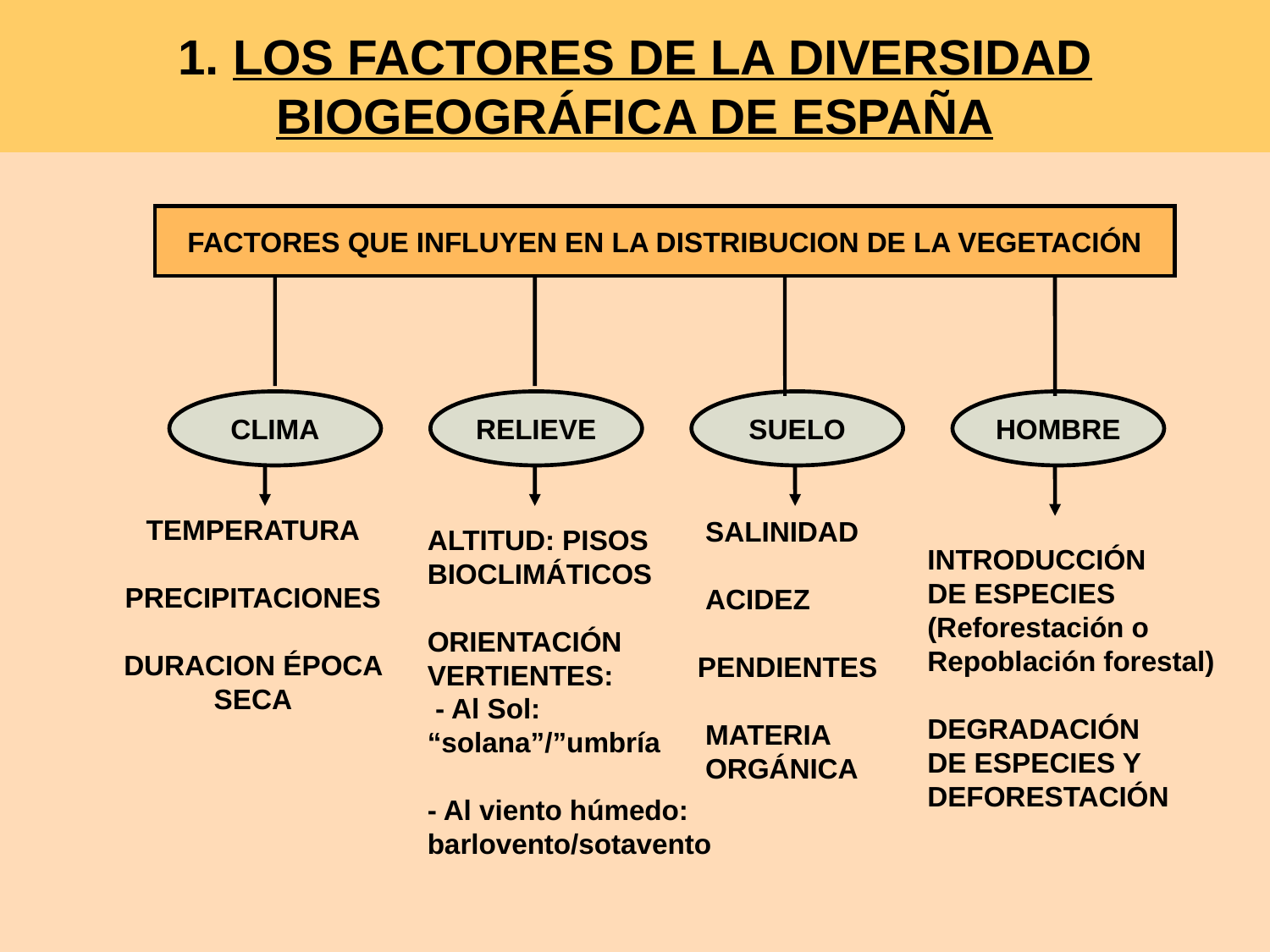

# 1. LOS FACTORES DE LA DIVERSIDAD BIOGEOGRÁFICA DE ESPAÑA
FACTORES QUE INFLUYEN EN LA DISTRIBUCION DE LA VEGETACIÓN

CLIMA
RELIEVE
SUELO
HOMBRE

TEMPERATURA

PRECIPITACIONES

DURACION ÉPOCA SECA
 SALINIDAD

 ACIDEZ

PENDIENTES

 MATERIA
 ORGÁNICA

ALTITUD: PISOS
BIOCLIMÁTICOS

ORIENTACIÓN
VERTIENTES:
 - Al Sol: “solana”/”umbría

- Al viento húmedo: barlovento/sotavento
INTRODUCCIÓN
DE ESPECIES
(Reforestación o
Repoblación forestal)

DEGRADACIÓN
DE ESPECIES Y DEFORESTACIÓN